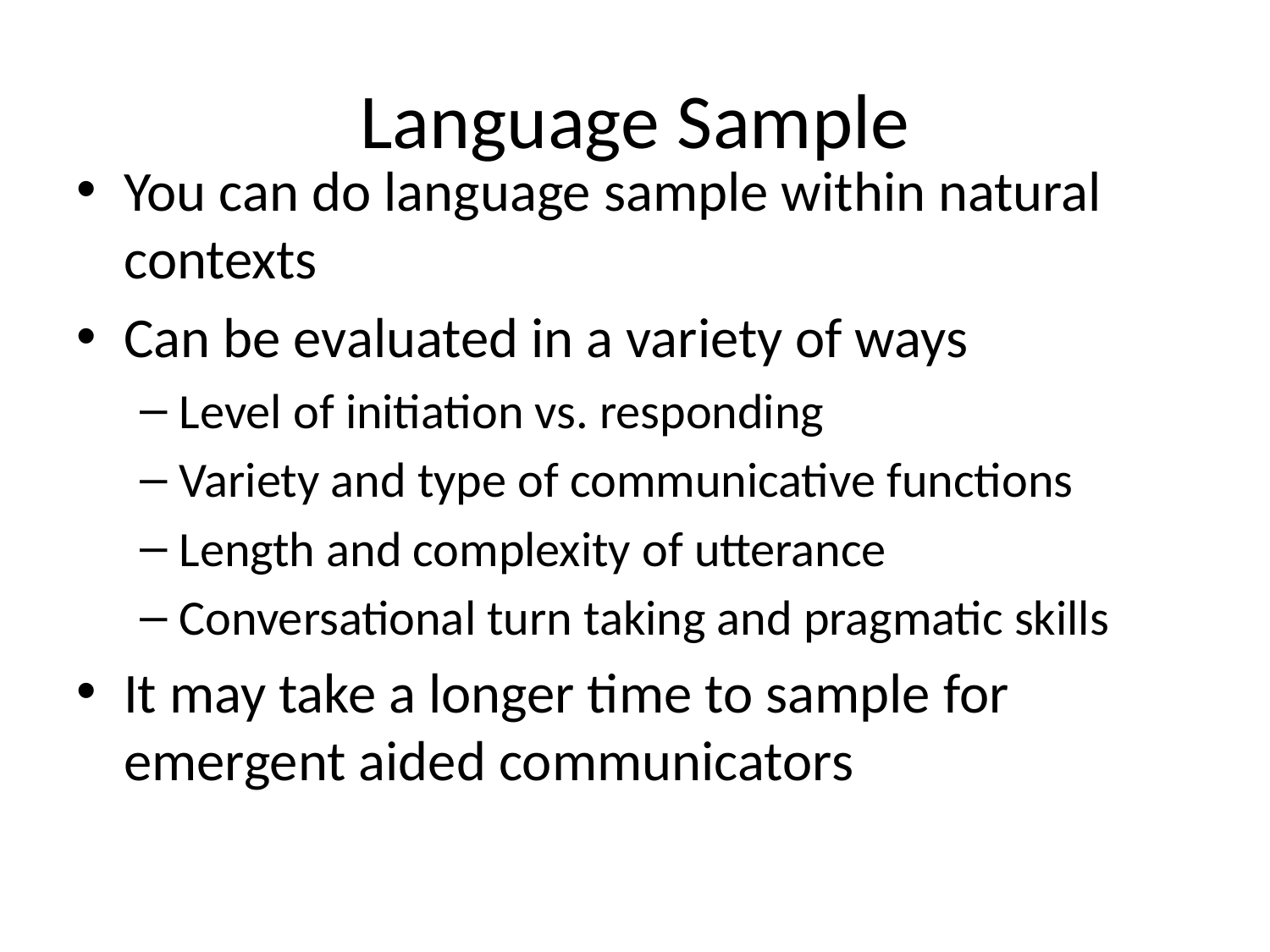

# Language Sample
You can do language sample within natural contexts
Can be evaluated in a variety of ways
Level of initiation vs. responding
Variety and type of communicative functions
Length and complexity of utterance
Conversational turn taking and pragmatic skills
It may take a longer time to sample for emergent aided communicators